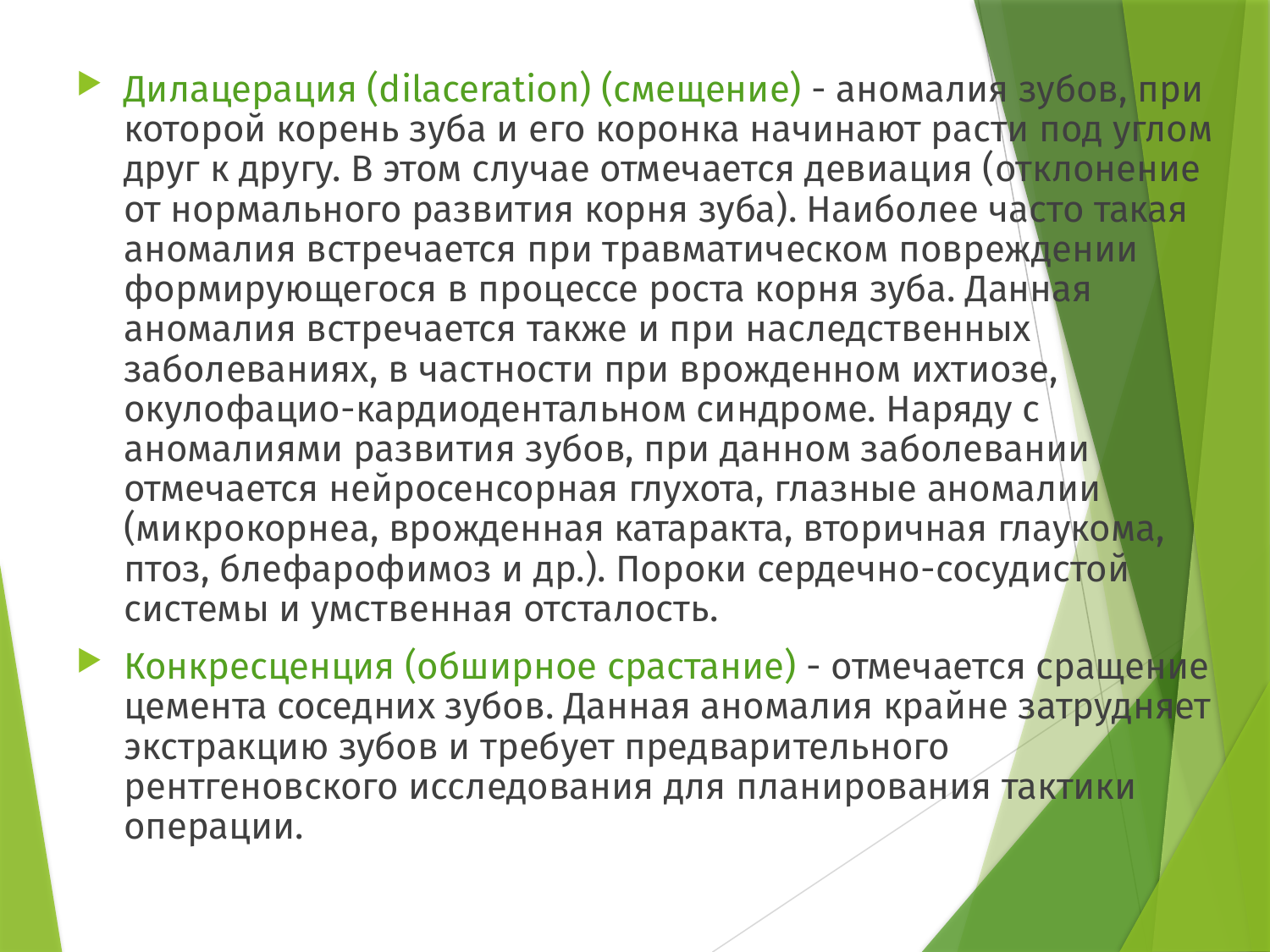

Дилацерация (dilaceration) (смещение) - аномалия зубов, при которой корень зуба и его коронка начинают расти под углом друг к другу. В этом случае отмечается девиация (отклонение от нормального развития корня зуба). Наиболее часто такая аномалия встречается при травматическом повреждении формирующегося в процессе роста корня зуба. Данная аномалия встречается также и при наследственных заболеваниях, в частности при врожденном ихтиозе, окулофацио-кардиодентальном синдроме. Наряду с аномалиями развития зубов, при данном заболевании отмечается нейросенсорная глухота, глазные аномалии (микрокорнеа, врожденная катаракта, вторичная глаукома, птоз, блефарофимоз и др.). Пороки сердечно-сосудистой системы и умственная отсталость.
Конкресценция (обширное срастание) - отмечается сращение цемента соседних зубов. Данная аномалия крайне затрудняет экстракцию зубов и требует предварительного рентгеновского исследования для планирования тактики операции.